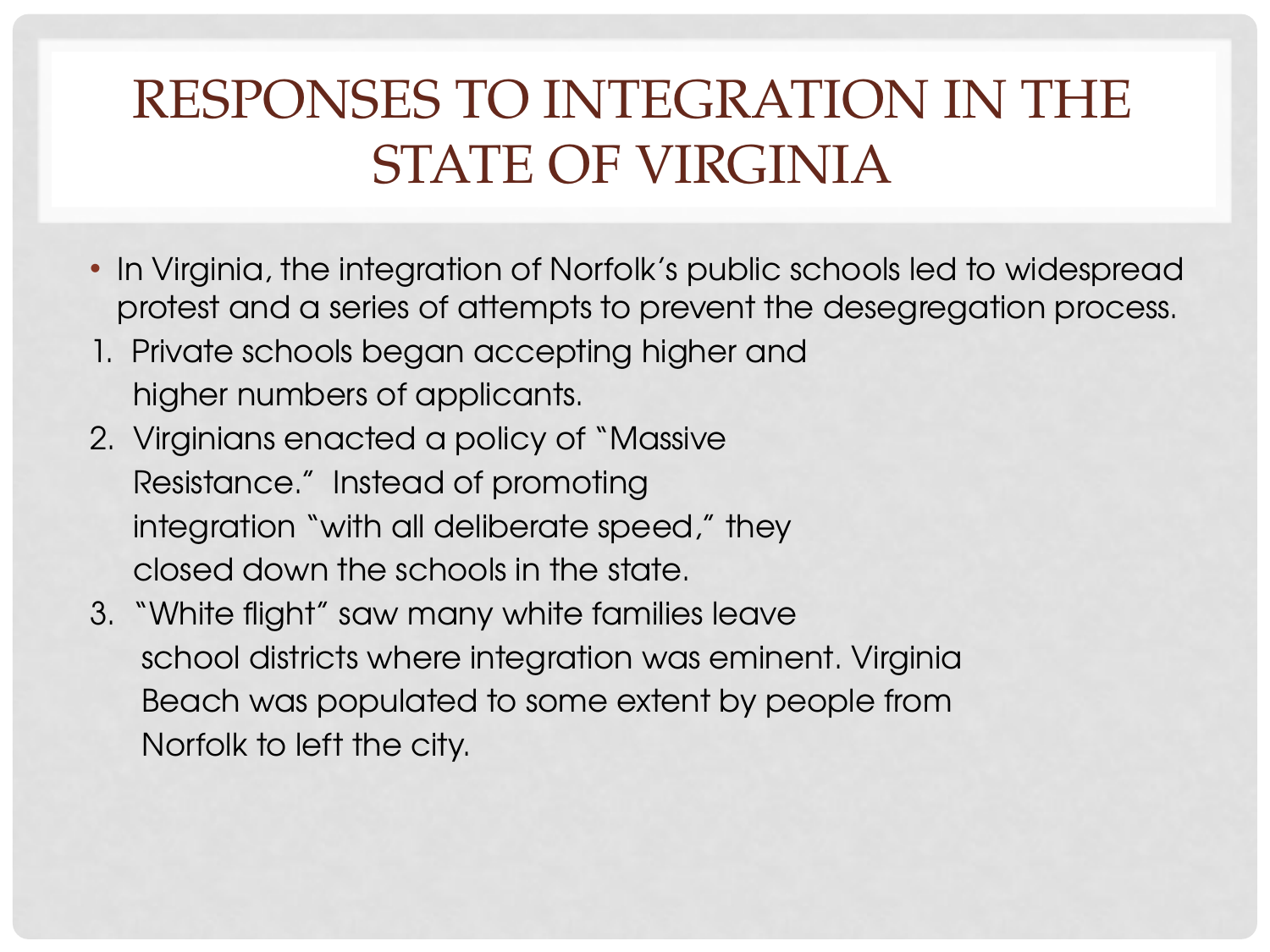

# Responses to Integration in The State of Virginia
In Virginia, the integration of Norfolk’s public schools led to widespread protest and a series of attempts to prevent the desegregation process.
	1.  Private schools began accepting higher and
	     higher numbers of applicants.
	2.  Virginians enacted a policy of “Massive
	     Resistance.”  Instead of promoting
	     integration “with all deliberate speed,” they
	     closed down the schools in the state.
	3.  “White flight” saw many white families leave
	      school districts where integration was eminent. Virginia
	      Beach was populated to some extent by people from
	      Norfolk to left the city.